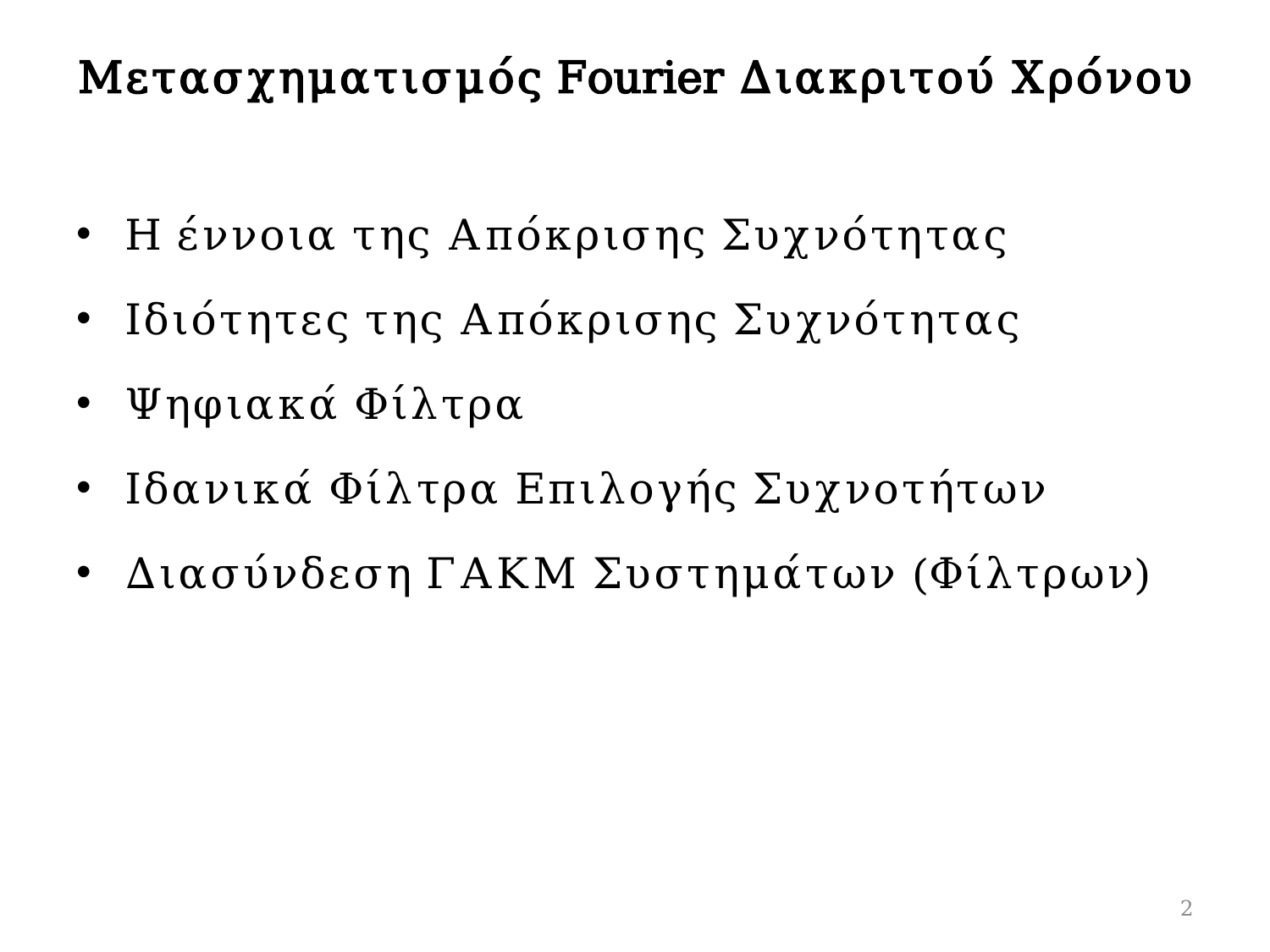

# Μετασχηματισμός Fourier Διακριτού Χρόνου
Η έννοια της Απόκρισης Συχνότητας
Ιδιότητες της Απόκρισης Συχνότητας
Ψηφιακά Φίλτρα
Ιδανικά Φίλτρα Επιλογής Συχνοτήτων
Διασύνδεση ΓΑΚΜ Συστημάτων (Φίλτρων)
2